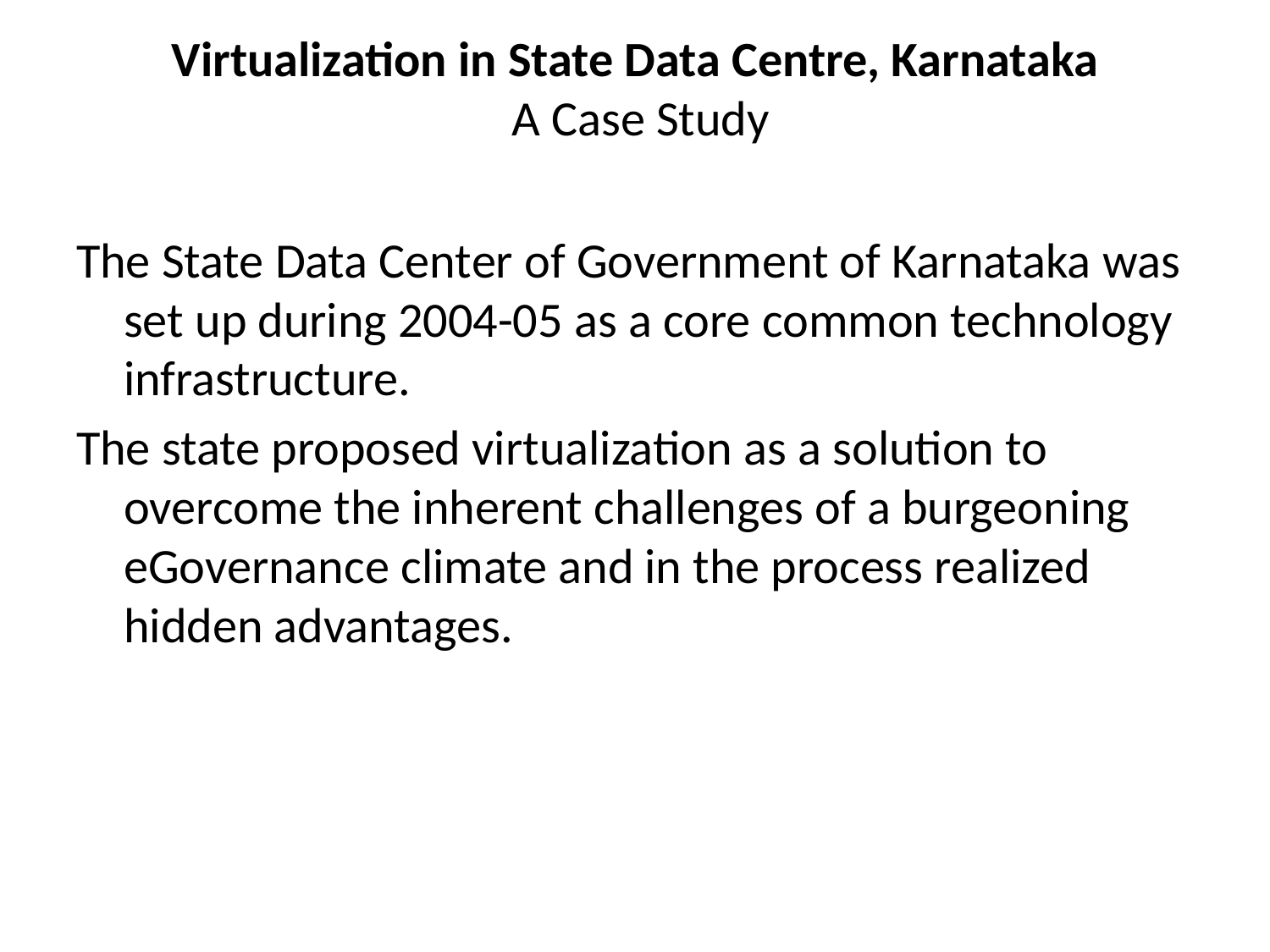

# Virtualization in State Data Centre, Karnataka A Case Study
The State Data Center of Government of Karnataka was set up during 2004-05 as a core common technology infrastructure.
The state proposed virtualization as a solution to overcome the inherent challenges of a burgeoning eGovernance climate and in the process realized hidden advantages.